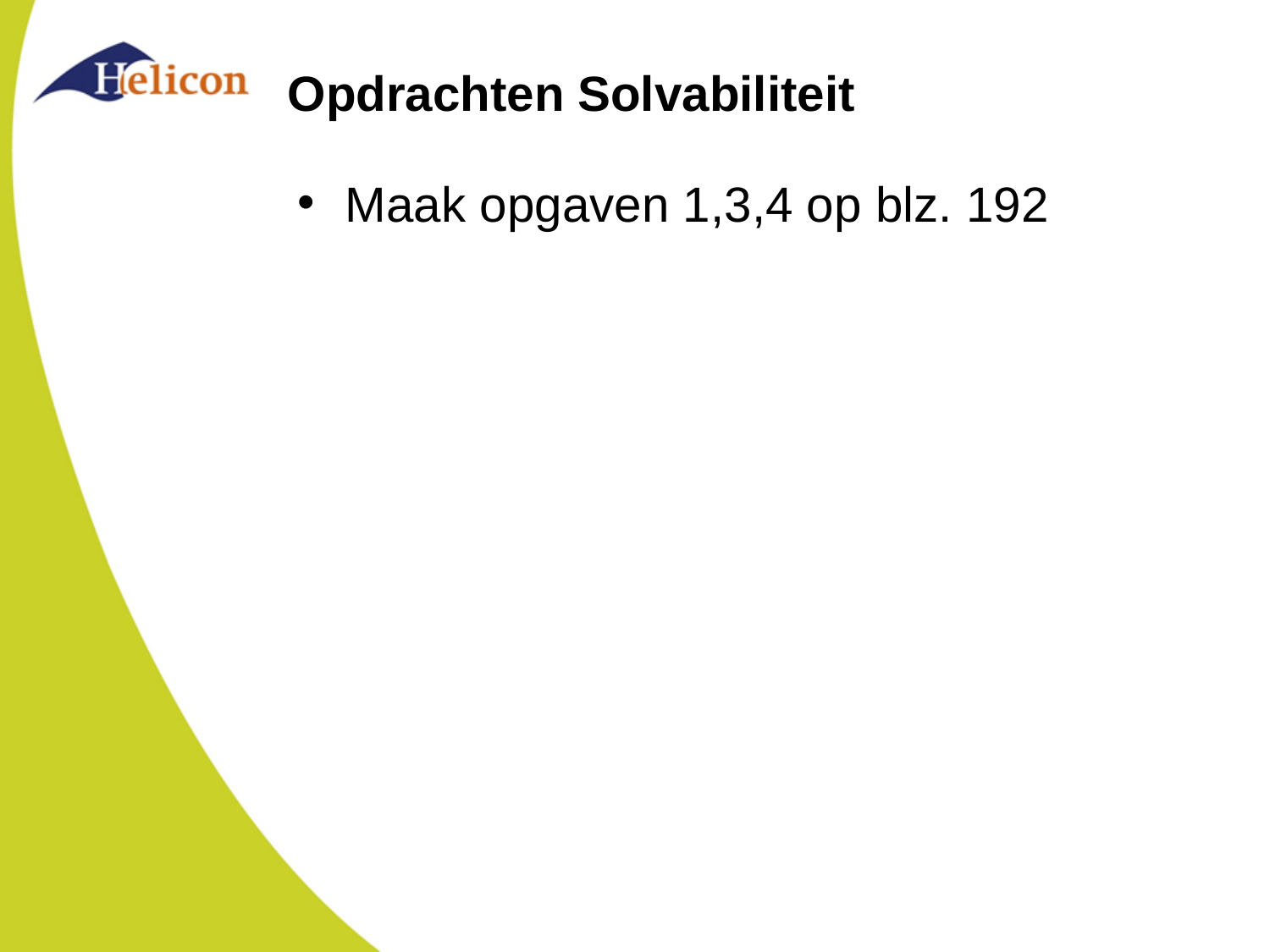

# Opdrachten Solvabiliteit
Maak opgaven 1,3,4 op blz. 192